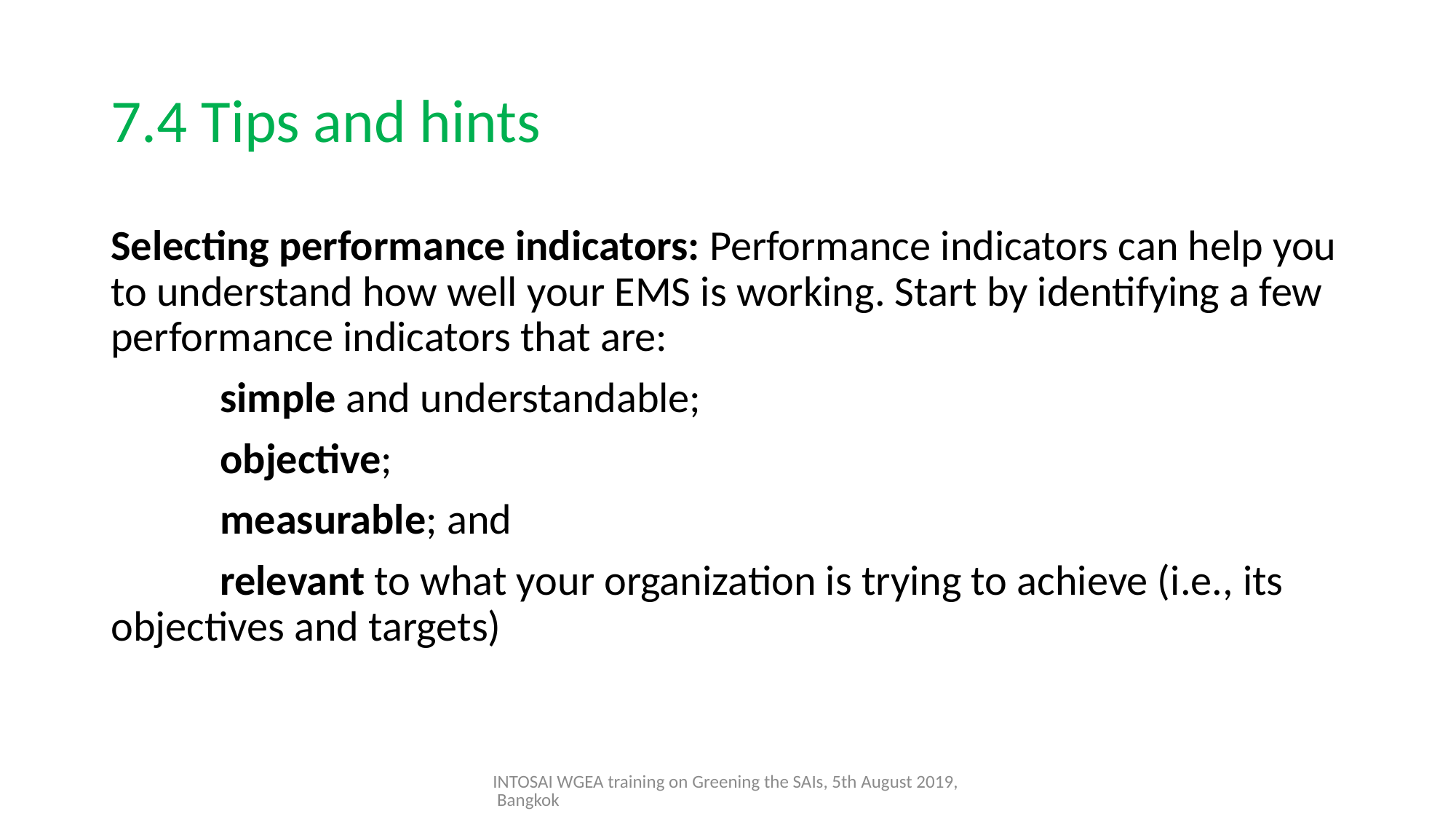

# 7.4 Tips and hints
Selecting performance indicators: Performance indicators can help you to understand how well your EMS is working. Start by identifying a few performance indicators that are:
	simple and understandable;
	objective;
	measurable; and
	relevant to what your organization is trying to achieve (i.e., its objectives and targets)
INTOSAI WGEA training on Greening the SAIs, 5th August 2019, Bangkok